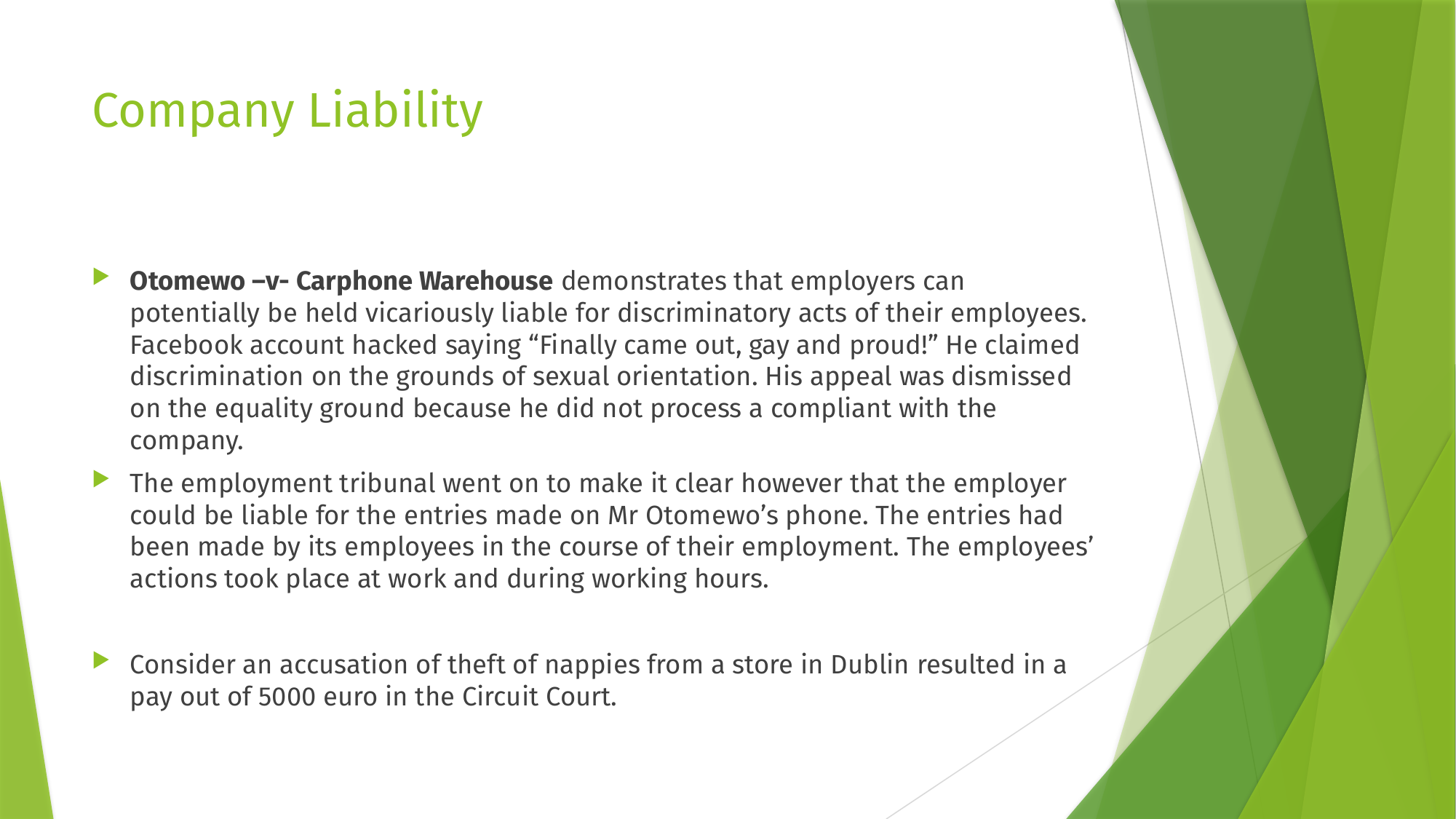

# Company Liability
Otomewo –v- Carphone Warehouse demonstrates that employers can potentially be held vicariously liable for discriminatory acts of their employees. Facebook account hacked saying “Finally came out, gay and proud!” He claimed discrimination on the grounds of sexual orientation. His appeal was dismissed on the equality ground because he did not process a compliant with the company.
The employment tribunal went on to make it clear however that the employer could be liable for the entries made on Mr Otomewo’s phone. The entries had been made by its employees in the course of their employment. The employees’ actions took place at work and during working hours.

Consider an accusation of theft of nappies from a store in Dublin resulted in a pay out of 5000 euro in the Circuit Court.